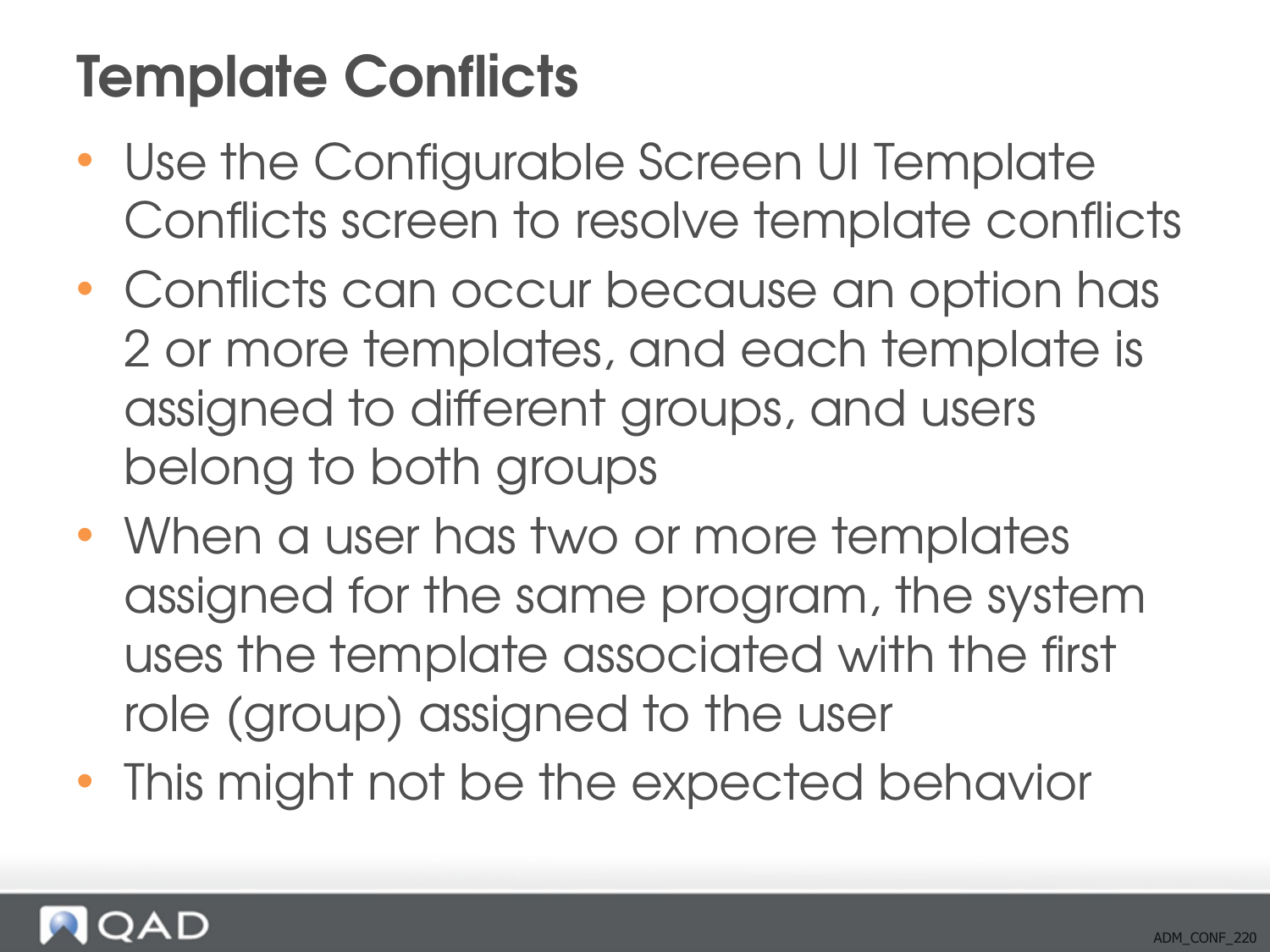

# Template Conflicts
Use the Configurable Screen UI Template Conflicts screen to resolve template conflicts
Conflicts can occur because an option has 2 or more templates, and each template is assigned to different groups, and users belong to both groups
When a user has two or more templates assigned for the same program, the system uses the template associated with the first role (group) assigned to the user
This might not be the expected behavior

ADM_CONF_220